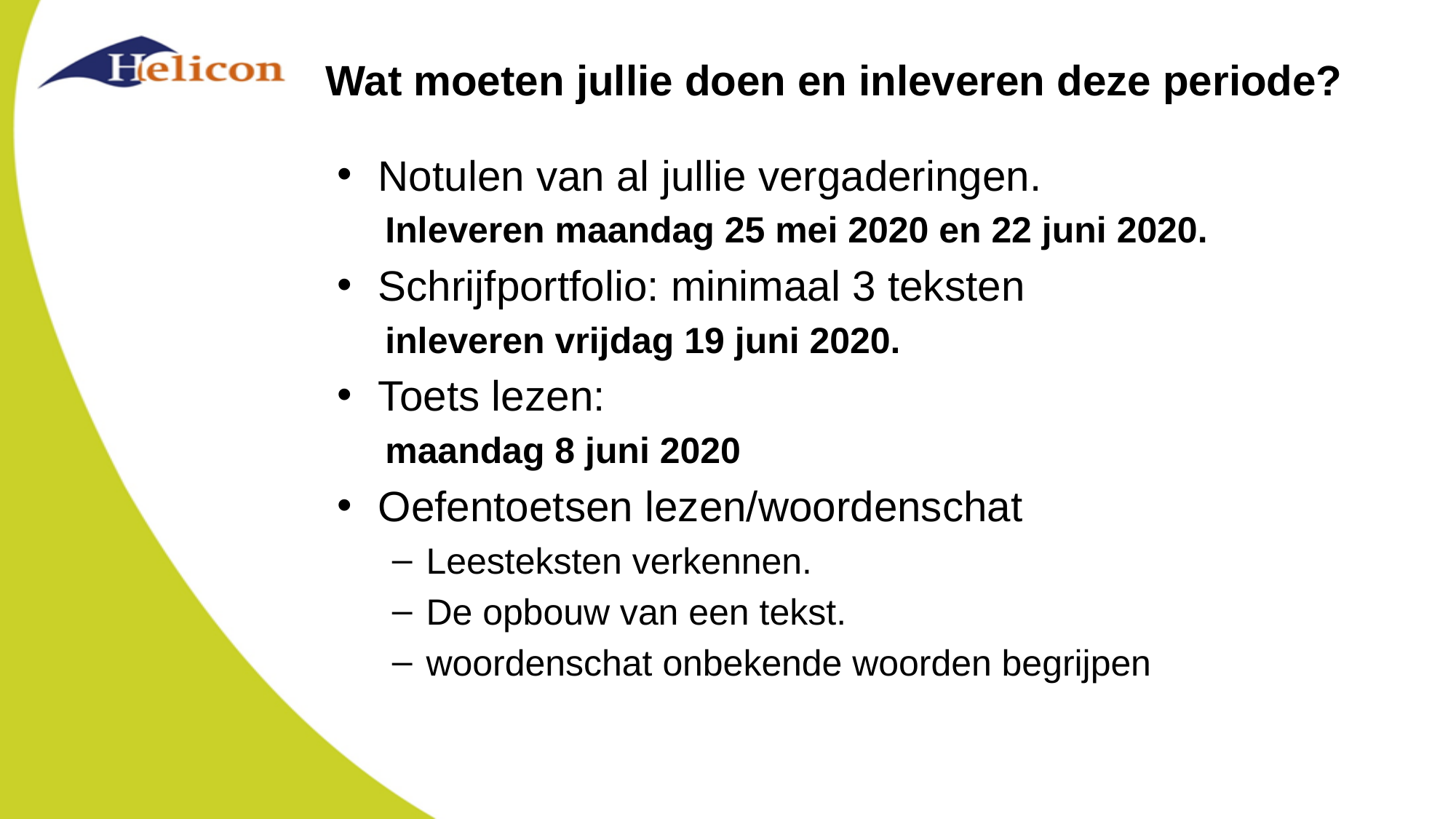

# Wat moeten jullie doen en inleveren deze periode?
Notulen van al jullie vergaderingen.
Inleveren maandag 25 mei 2020 en 22 juni 2020.
Schrijfportfolio: minimaal 3 teksten
inleveren vrijdag 19 juni 2020.
Toets lezen:
maandag 8 juni 2020
Oefentoetsen lezen/woordenschat
Leesteksten verkennen.
De opbouw van een tekst.
woordenschat onbekende woorden begrijpen